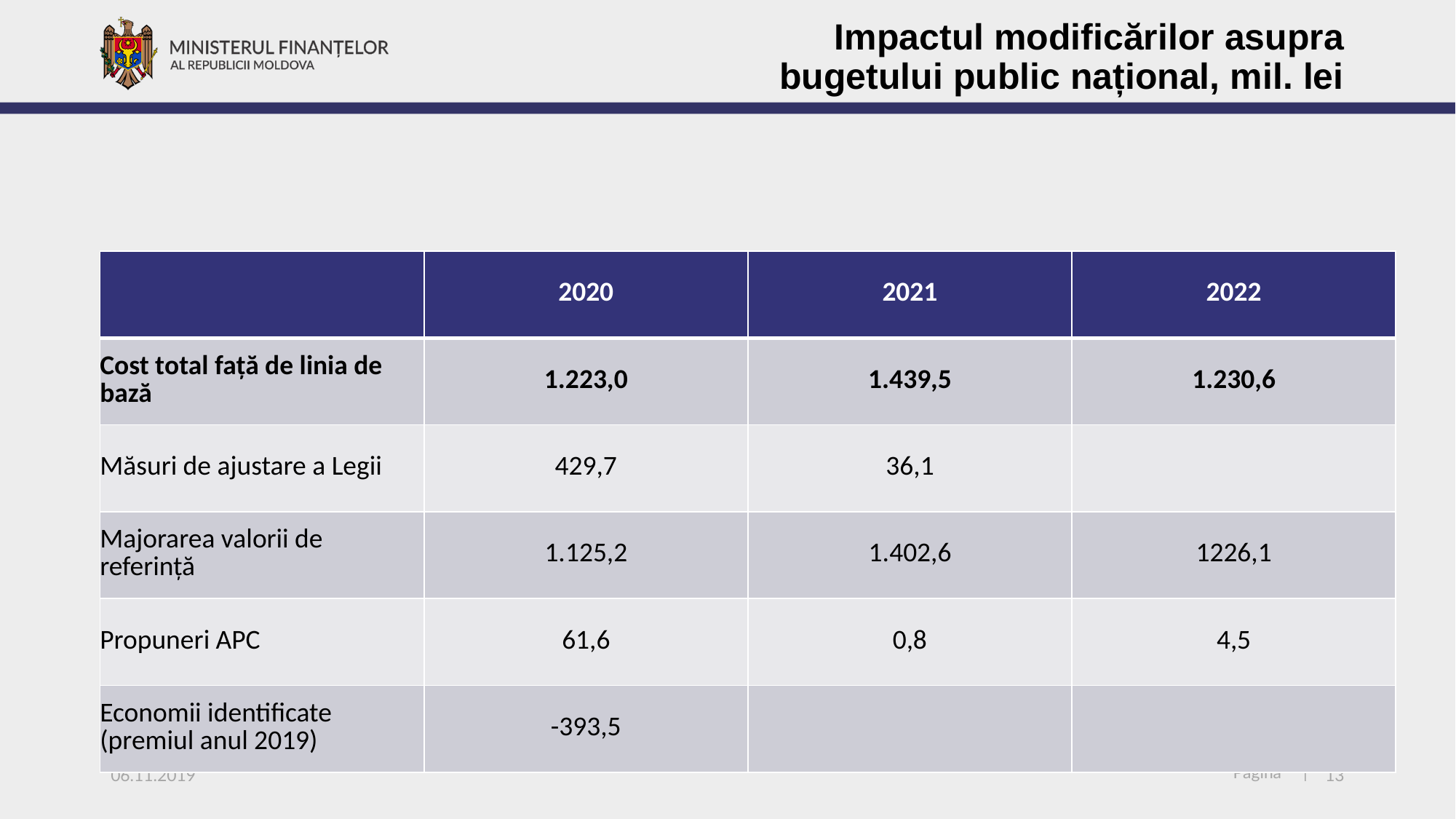

Impactul modificărilor asupra bugetului public național, mil. lei

|  | 2020 | 2021 | 2022 |
| --- | --- | --- | --- |
| Cost total față de linia de bază | 1.223,0 | 1.439,5 | 1.230,6 |
| Măsuri de ajustare a Legii | 429,7 | 36,1 |  |
| Majorarea valorii de referință | 1.125,2 | 1.402,6 | 1226,1 |
| Propuneri APC | 61,6 | 0,8 | 4,5 |
| Economii identificate (premiul anul 2019) | -393,5 |  |  |
06.11.2019
13